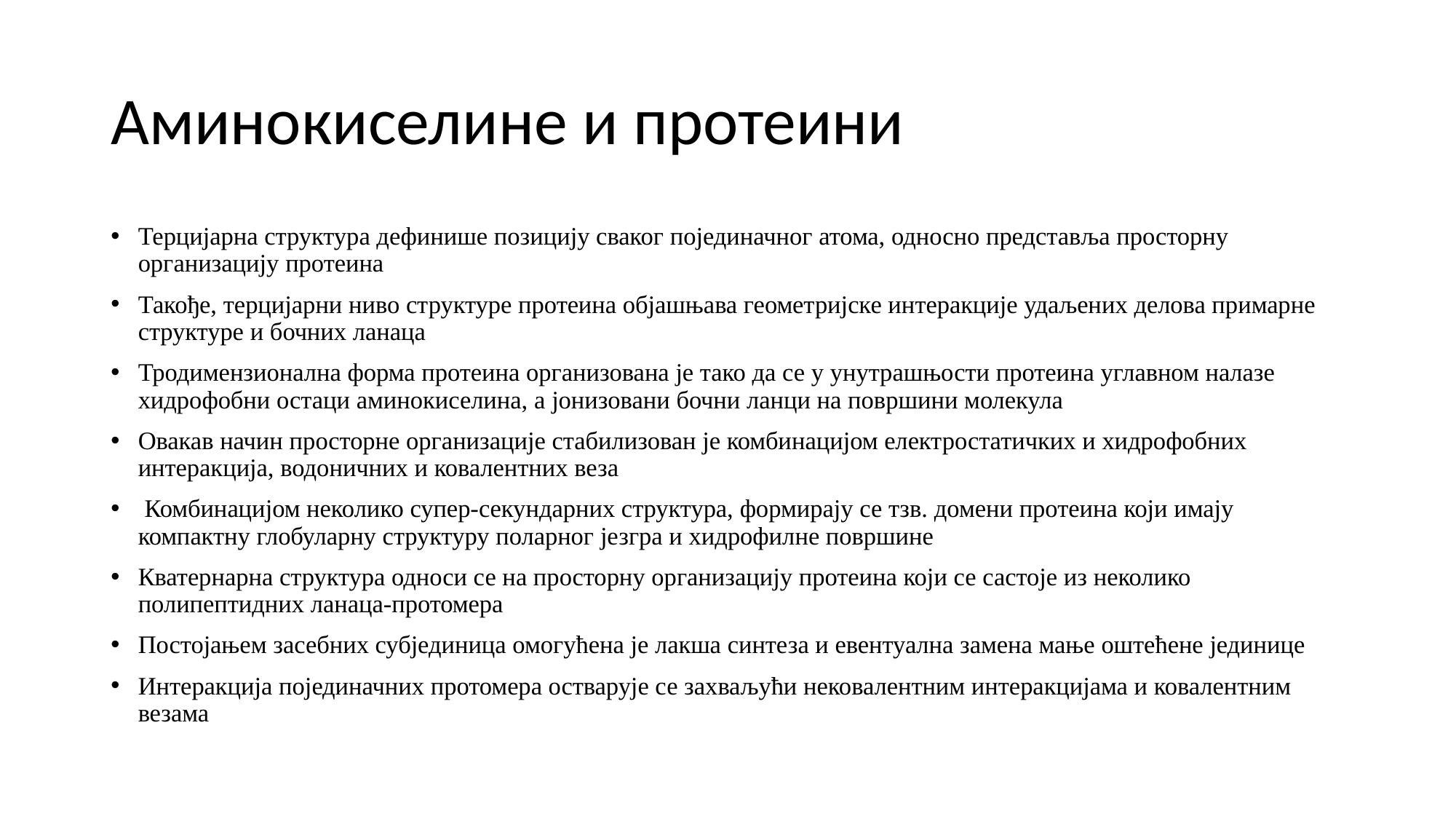

# Аминокиселине и протеини
Терцијарна структура дефинише позицију сваког појединачног атома, односно представља просторну организацију протеина
Такође, терцијарни ниво структуре протеина објашњава геометријске интеракције удаљених делова примарне структуре и бочних ланаца
Тродимензионална форма протеина организована је тако да се у унутрашњости протеина углавном налазе хидрофобни остаци аминокиселина, а јонизовани бочни ланци на површини молекула
Овакав начин просторне организације стабилизован је комбинацијом електростатичких и хидрофобних интеракција, водоничних и ковалентних веза
 Комбинацијом неколико супер-секундарних структура, формирају се тзв. домени протеина који имају компактну глобуларну структуру поларног језгра и хидрофилне површине
Кватернарна структура односи се на просторну организацију протеина који се састоје из неколико полипептидних ланаца-протомера
Постојањем засебних субјединица омогућена је лакша синтеза и евентуална замена мање оштећене јединице
Интеракција појединачних протомера остварује се захваљући нековалентним интеракцијама и ковалентним везама